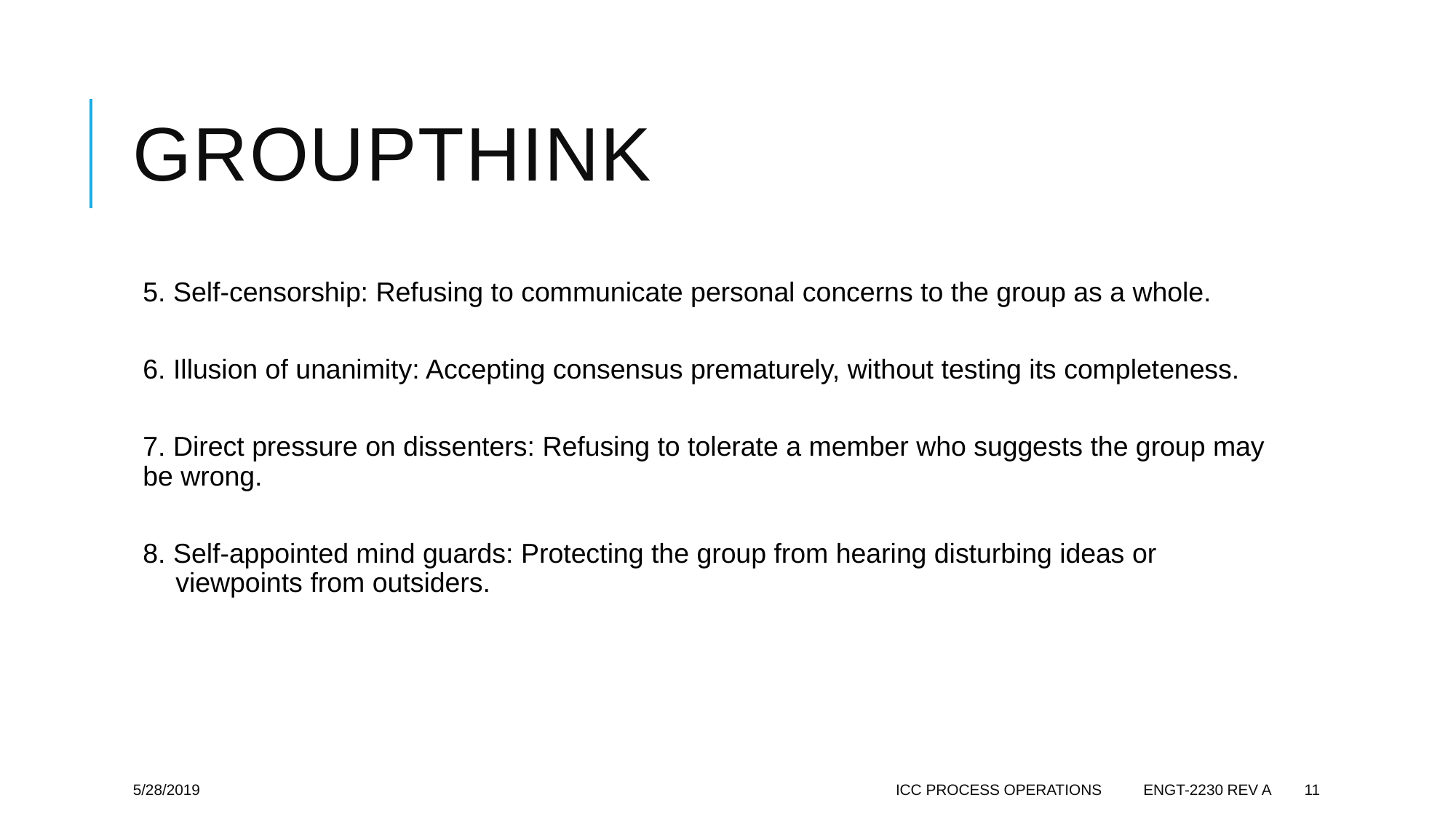

# Groupthink
5. Self-censorship: Refusing to communicate personal concerns to the group as a whole.

6. Illusion of unanimity: Accepting consensus prematurely, without testing its completeness.

7. Direct pressure on dissenters: Refusing to tolerate a member who suggests the group may be wrong.

8. Self-appointed mind guards: Protecting the group from hearing disturbing ideas or viewpoints from outsiders.
5/28/2019
ICC Process Operations          ENGT-2230 Rev A
11